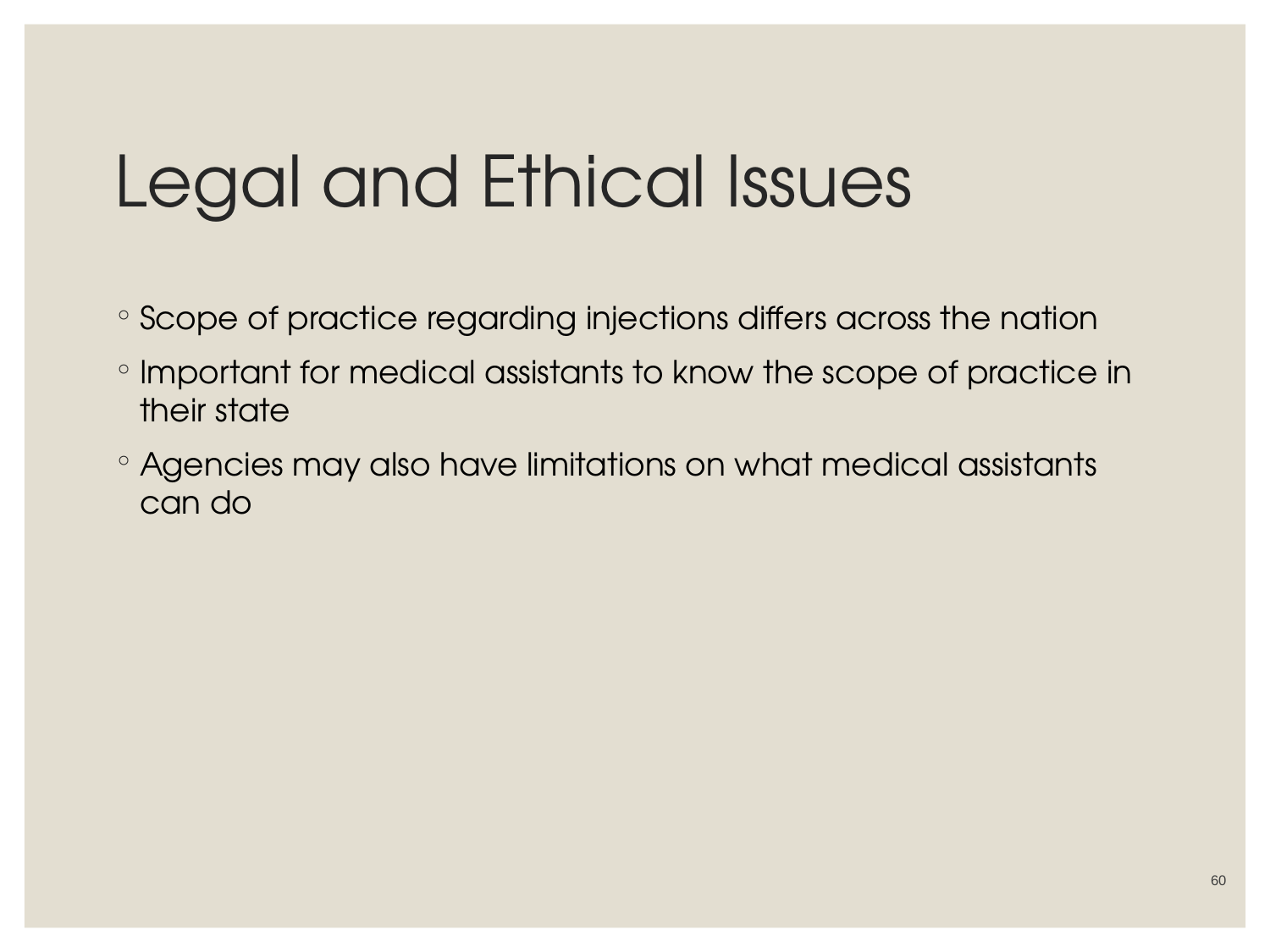

# Legal and Ethical Issues
Scope of practice regarding injections differs across the nation
Important for medical assistants to know the scope of practice in their state
Agencies may also have limitations on what medical assistants can do
 60